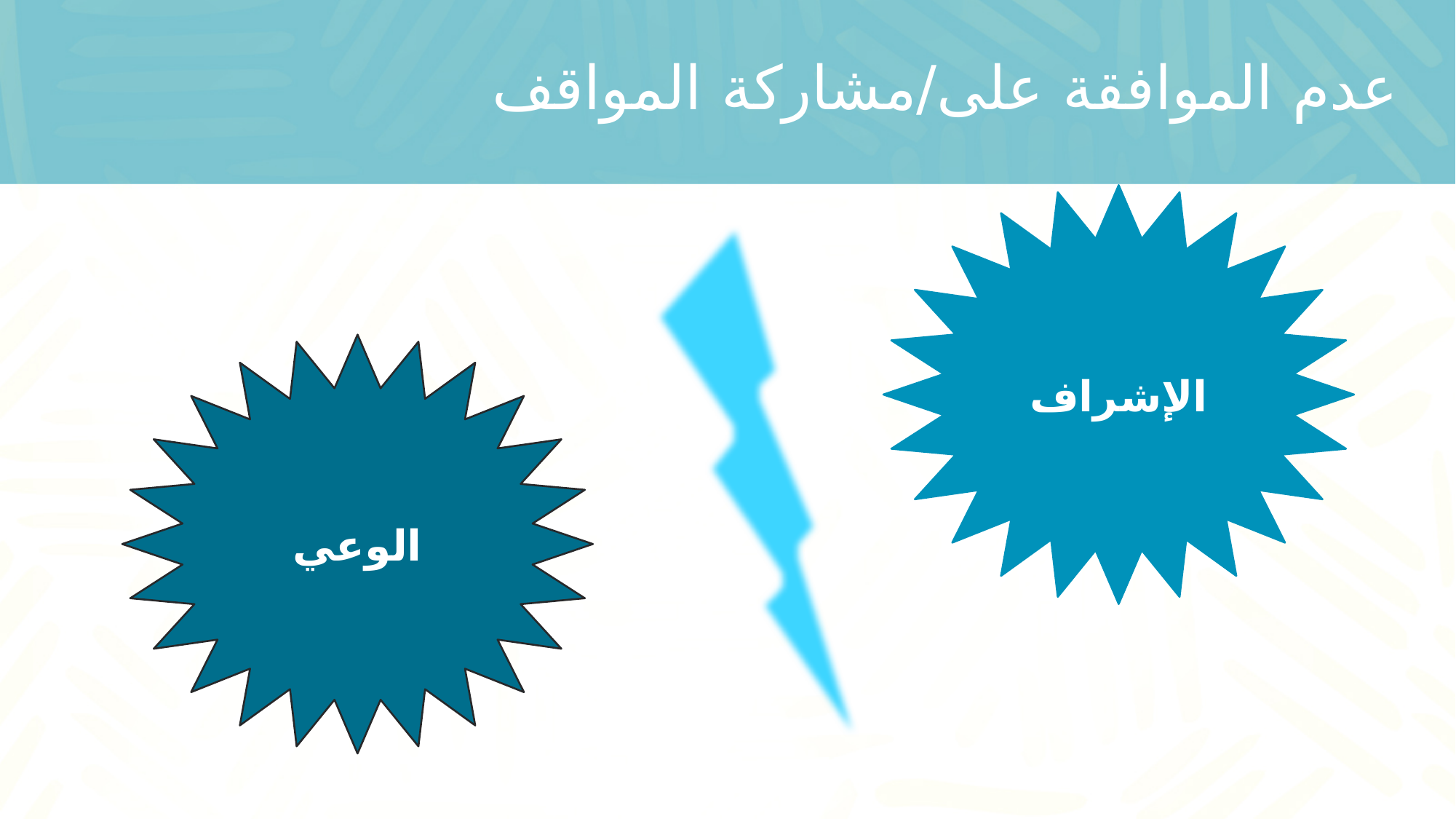

# عدم الموافقة على/مشاركة المواقف
الإشراف

الوعي